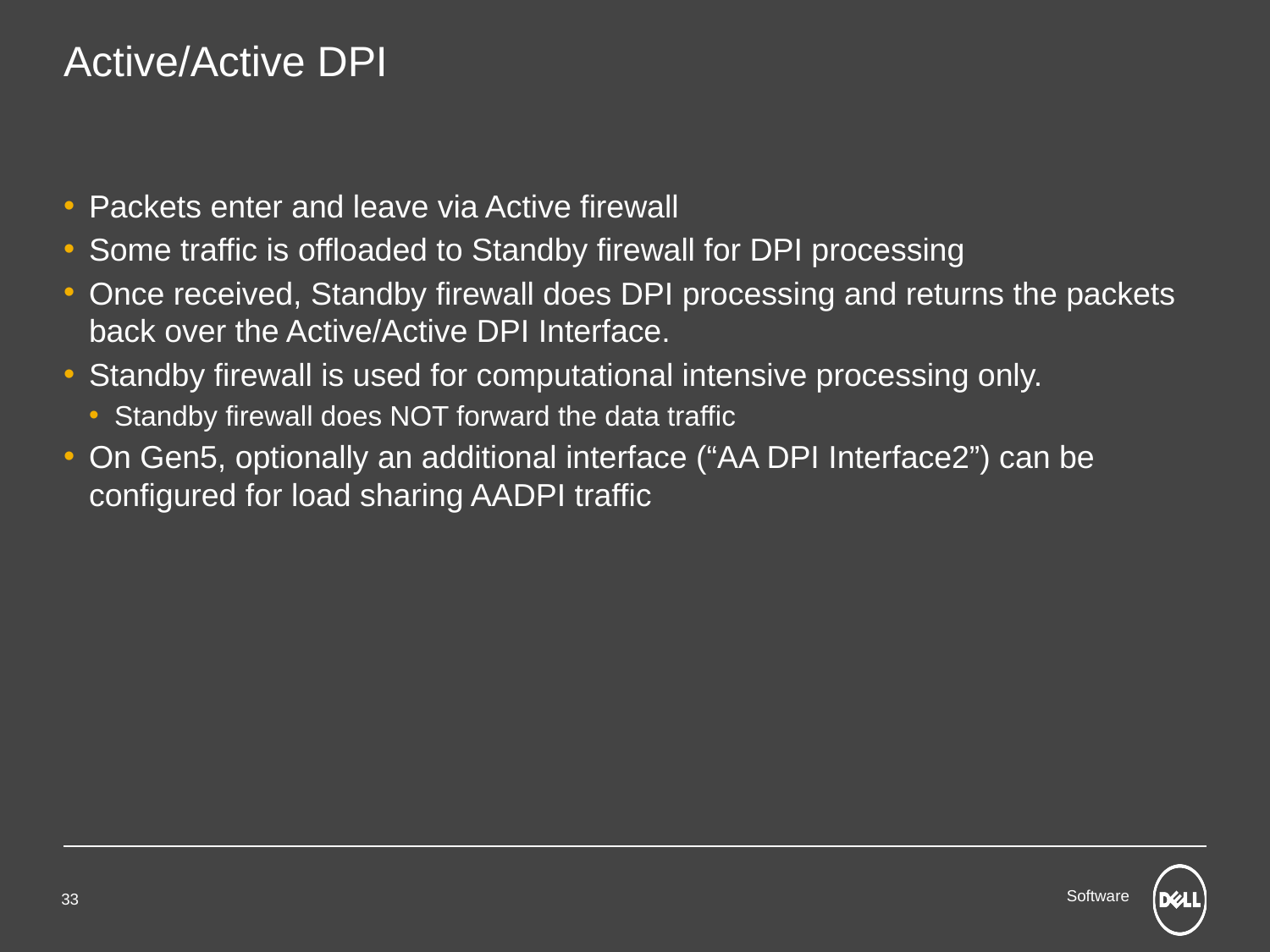

# Active/Active DPI
Packets enter and leave via Active firewall
Some traffic is offloaded to Standby firewall for DPI processing
Once received, Standby firewall does DPI processing and returns the packets back over the Active/Active DPI Interface.
Standby firewall is used for computational intensive processing only.
Standby firewall does NOT forward the data traffic
On Gen5, optionally an additional interface (“AA DPI Interface2”) can be configured for load sharing AADPI traffic